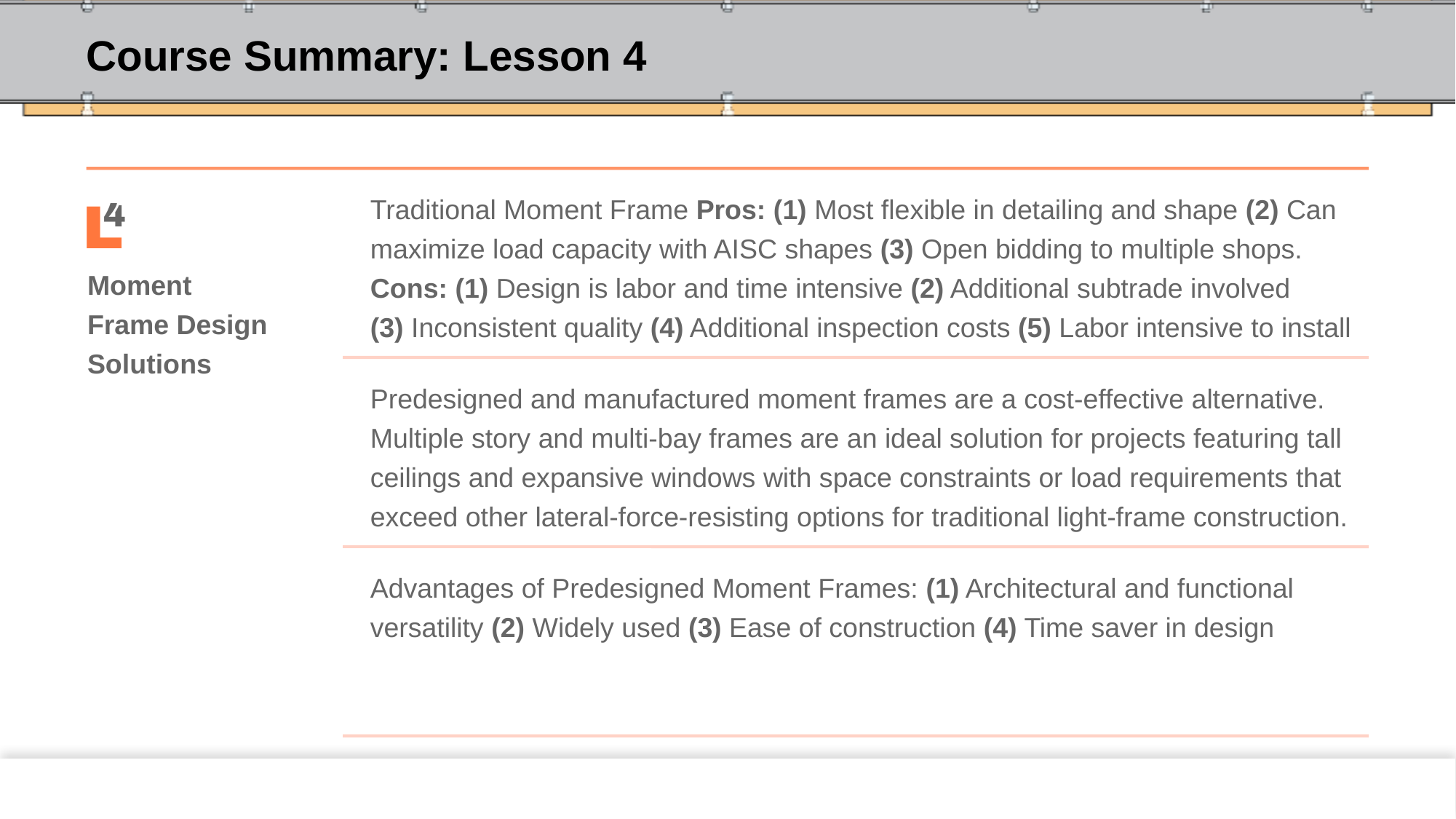

# Course Summary: Lesson 4

Traditional Moment Frame Pros: (1) Most flexible in detailing and shape (2) Can maximize load capacity with AISC shapes (3) Open bidding to multiple shops. Cons: (1) Design is labor and time intensive (2) Additional subtrade involved
(3) Inconsistent quality (4) Additional inspection costs (5) Labor intensive to install
Predesigned and manufactured moment frames are a cost-effective alternative. Multiple story and multi-bay frames are an ideal solution for projects featuring tall ceilings and expansive windows with space constraints or load requirements that exceed other lateral-force-resisting options for traditional light-frame construction.
Advantages of Predesigned Moment Frames: (1) Architectural and functional versatility (2) Widely used (3) Ease of construction (4) Time saver in design
L
4
Moment Frame Design Solutions